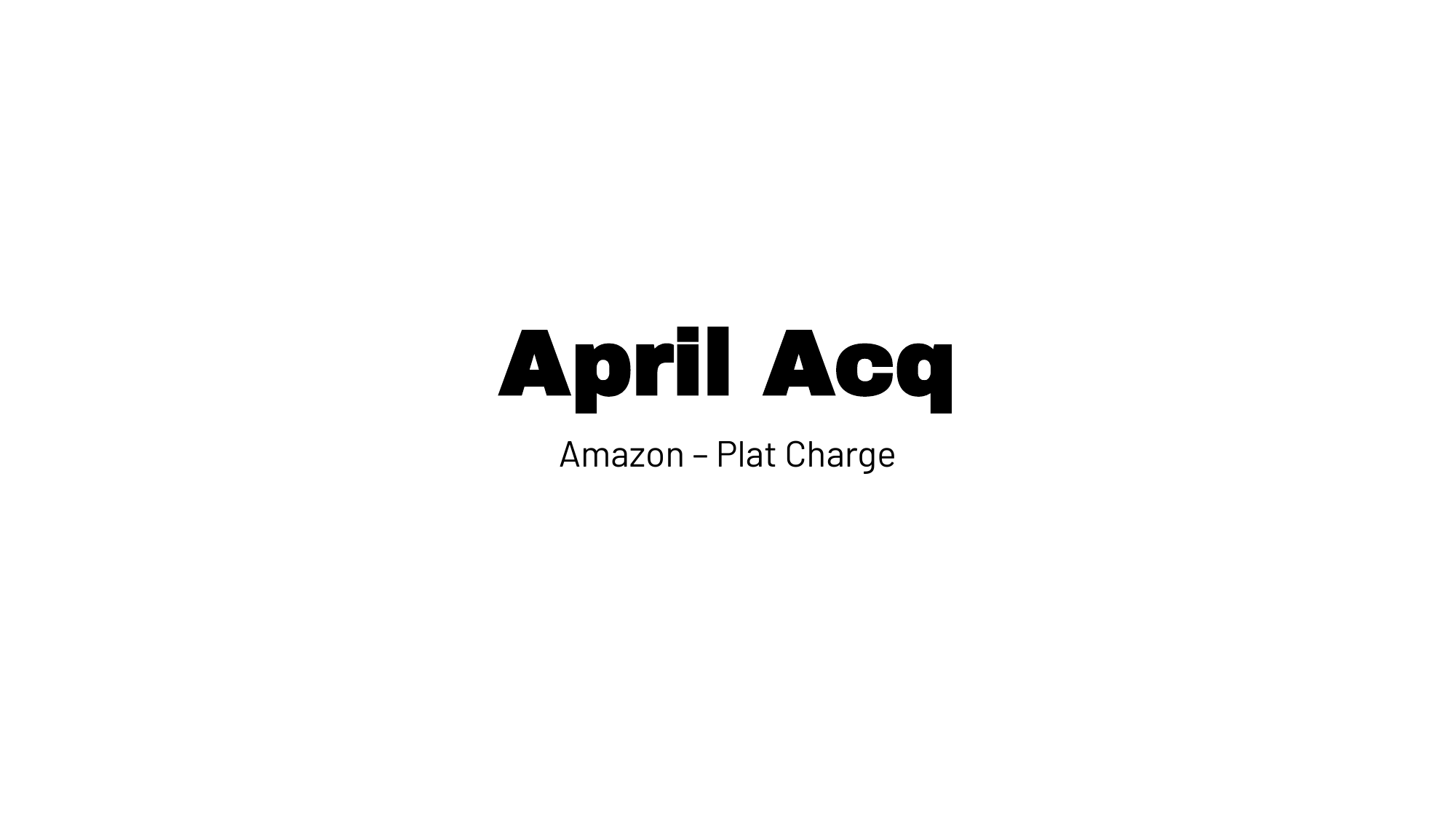

# April Acq
Amazon – Plat Charge